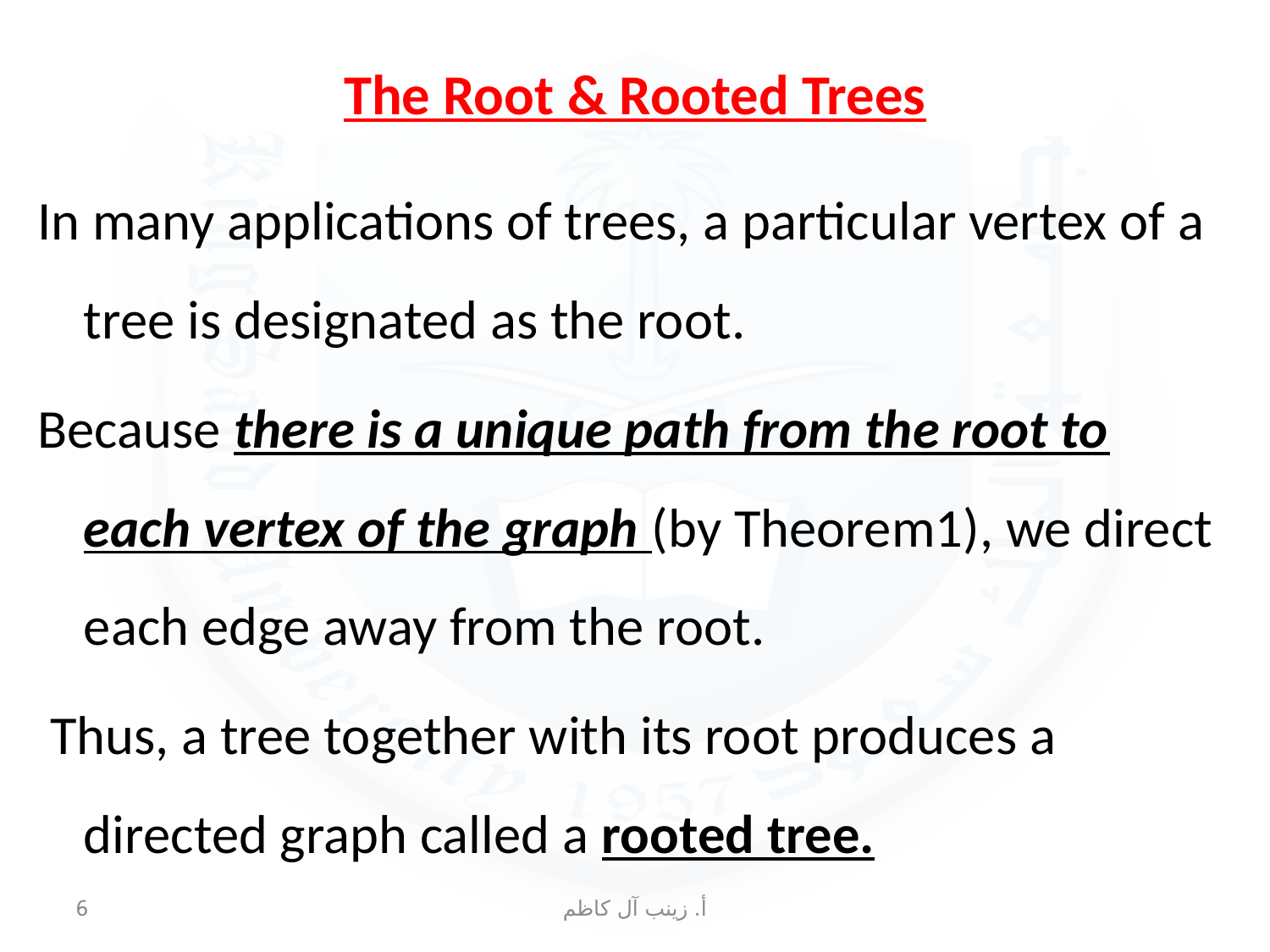

# The Root & Rooted Trees
In many applications of trees, a particular vertex of a tree is designated as the root.
Because there is a unique path from the root to each vertex of the graph (by Theorem1), we direct each edge away from the root.
 Thus, a tree together with its root produces a directed graph called a rooted tree.
6
أ. زينب آل كاظم